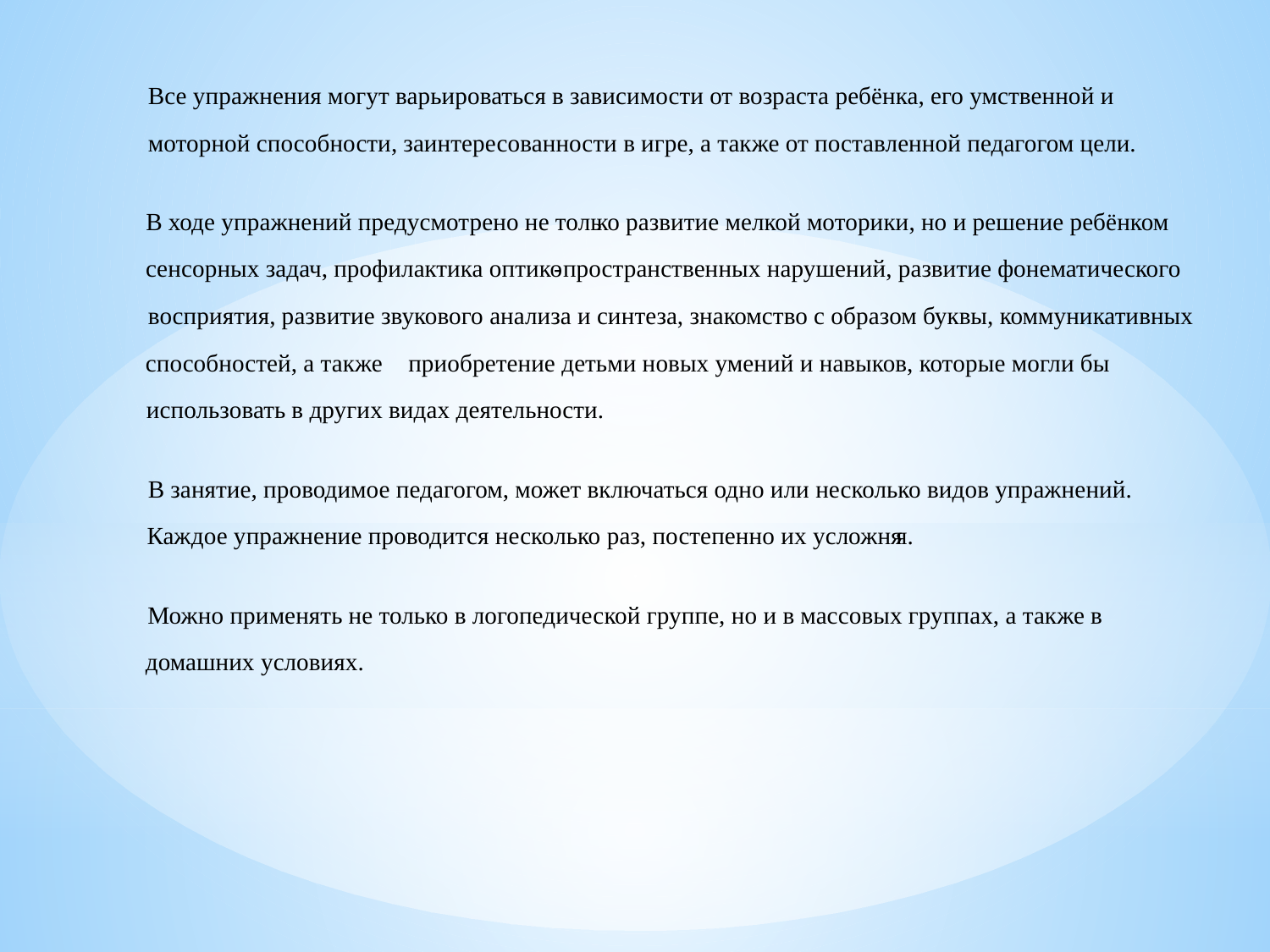

Все упражнения могут варьироваться в зависимости от возраста ребёнка, его умственной и
моторной способности, заинтересованности в игре, а также от поставленной педагогом цели.

В ходе упражнений предусмотрено не толь
ко развитие мелкой моторики, но и решение ребёнком
сенсорных задач, профилактика оптико
-
пространственных нарушений, развитие фонематического
восприятия, развитие звукового анализа и синтеза, знакомство с образом буквы, коммуникативных
способностей, а также

приобретение детьми новых умений и навыков, которые могли бы
использовать в других видах деятельности.

В занятие, проводимое педагогом, может включаться одно или несколько видов упражнений.
Каждое упражнение проводится несколько раз, постепенно их усложня
   я.

Можно применять не только в логопедической группе, но и в массовых группах, а также в
домашних условиях.